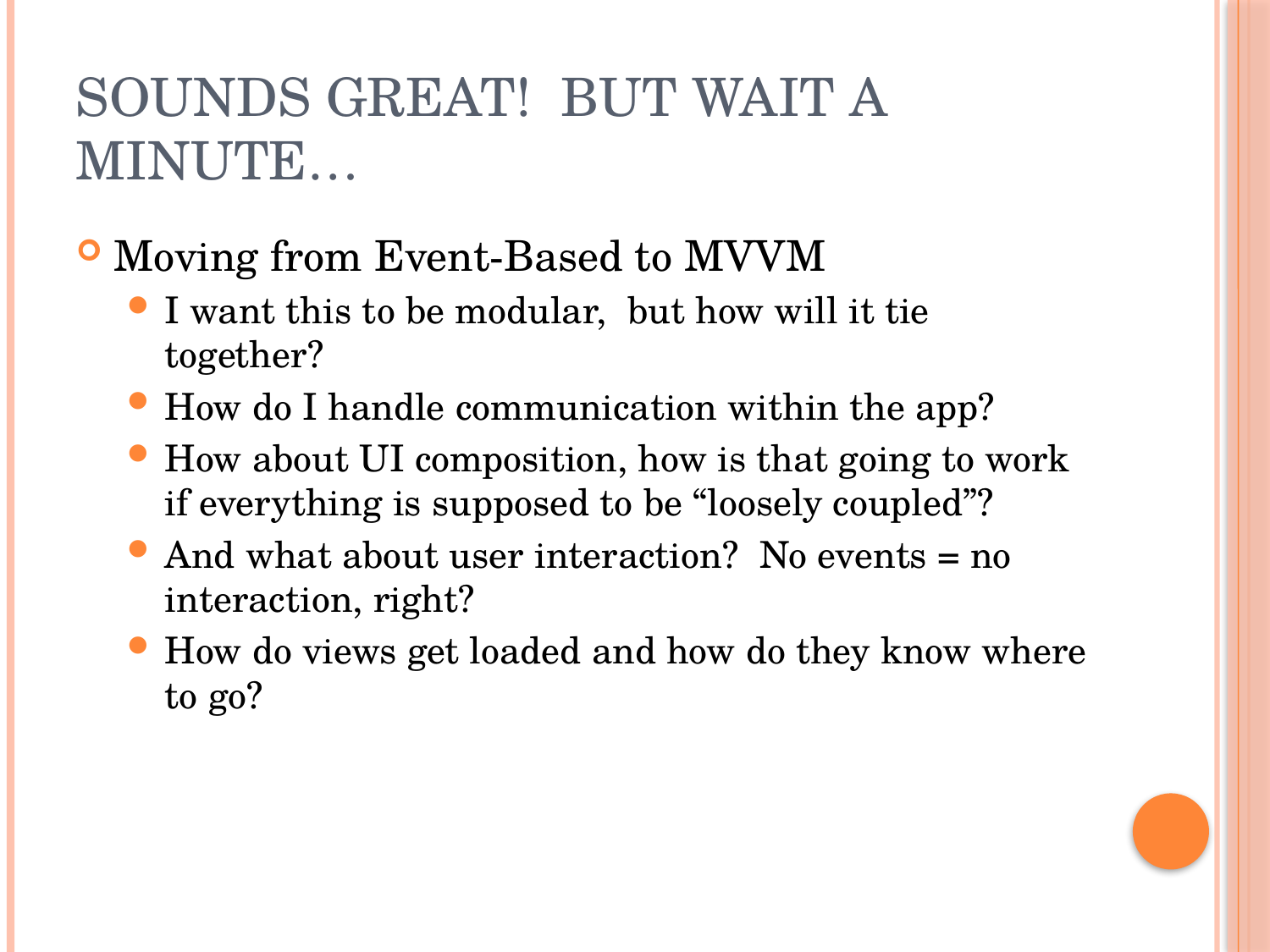

# Sounds Great!  But wait a minute…
Moving from Event-Based to MVVM
I want this to be modular,  but how will it tie together?
How do I handle communication within the app?
How about UI composition, how is that going to work if everything is supposed to be “loosely coupled”?
And what about user interaction?  No events = no interaction, right?
How do views get loaded and how do they know where to go?